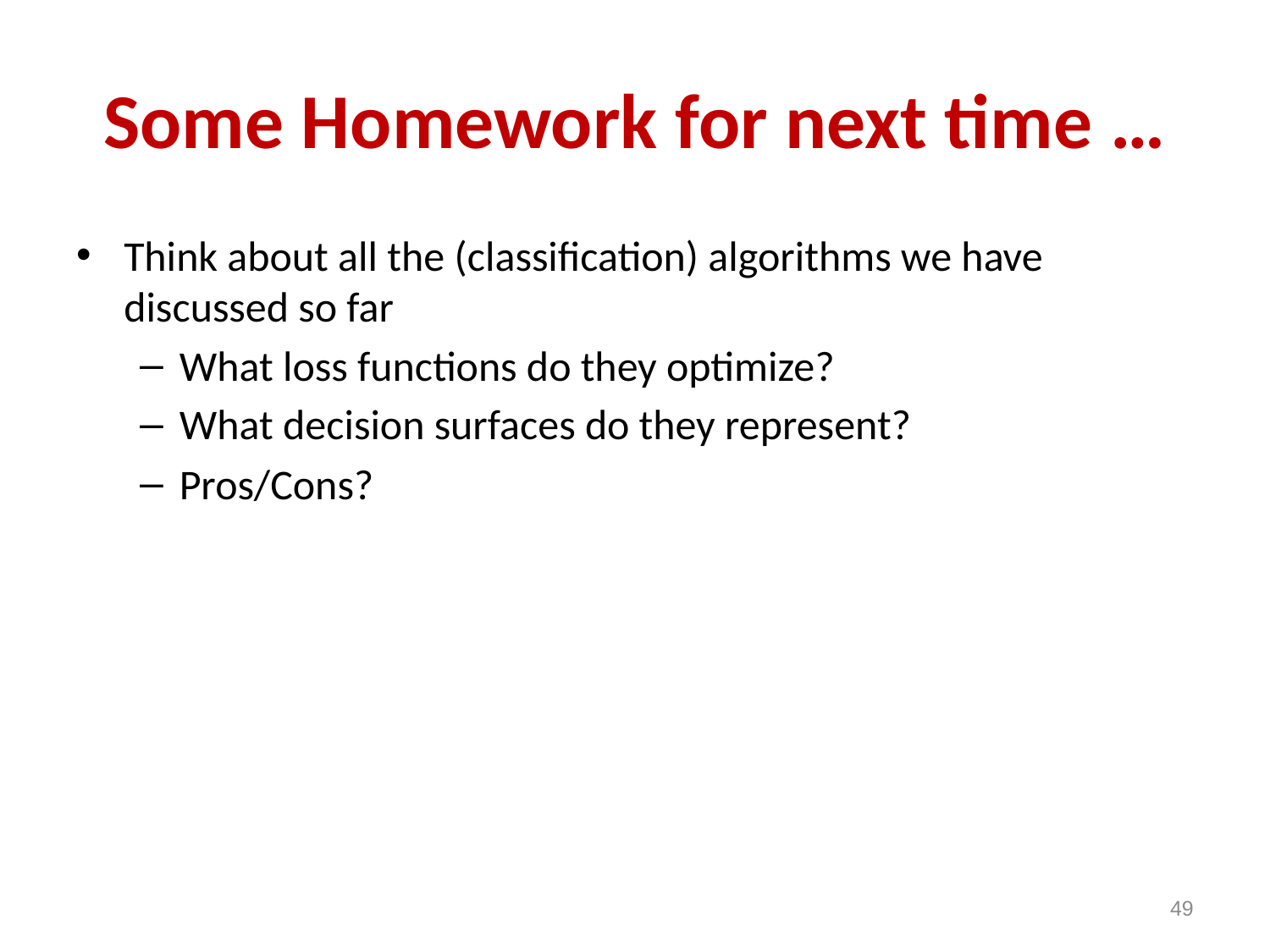

# Some Homework for next time …
Think about all the (classification) algorithms we have discussed so far
What loss functions do they optimize?
What decision surfaces do they represent?
Pros/Cons?
49